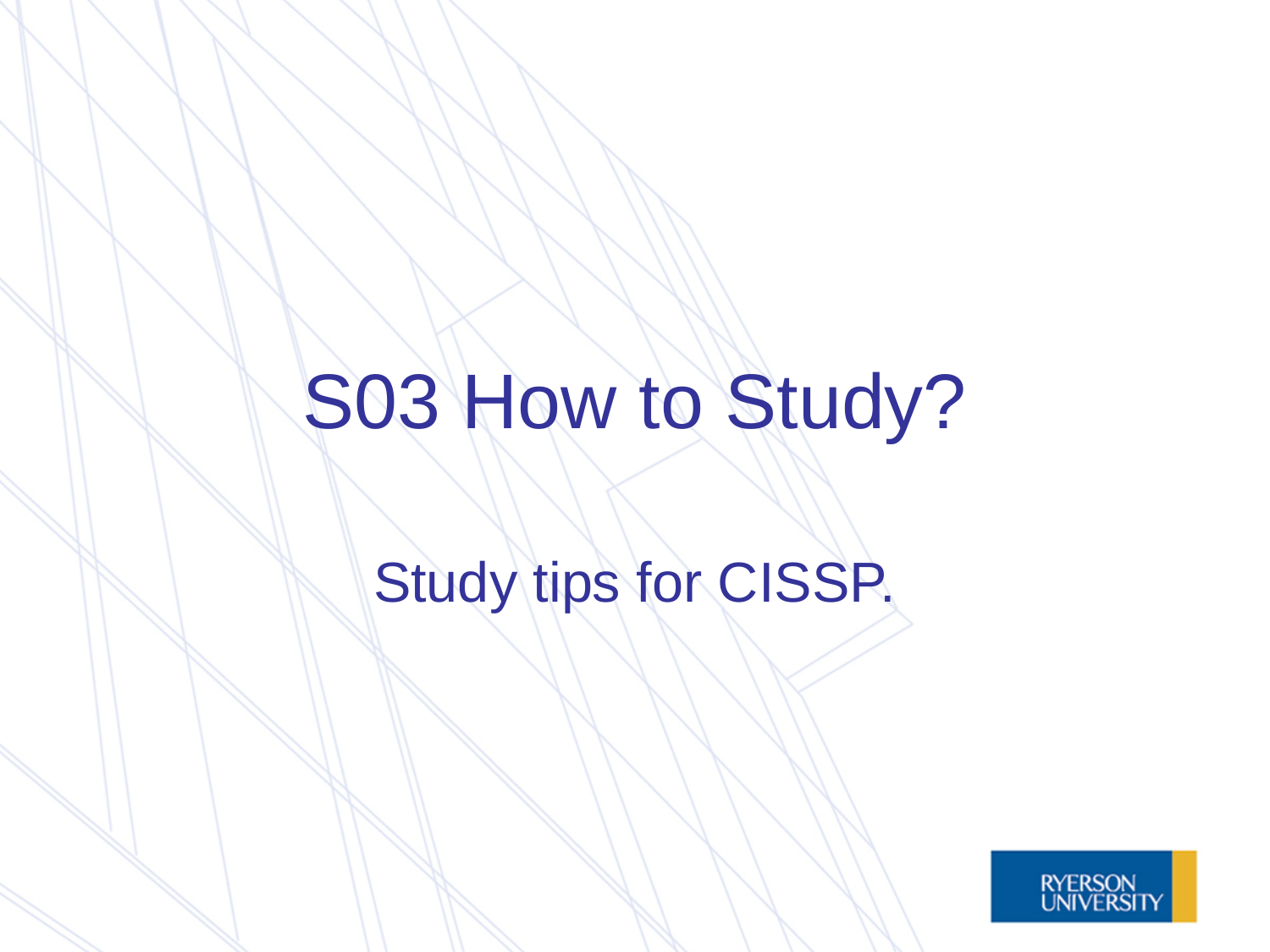

# S03 How to Study?
Study tips for CISSP.